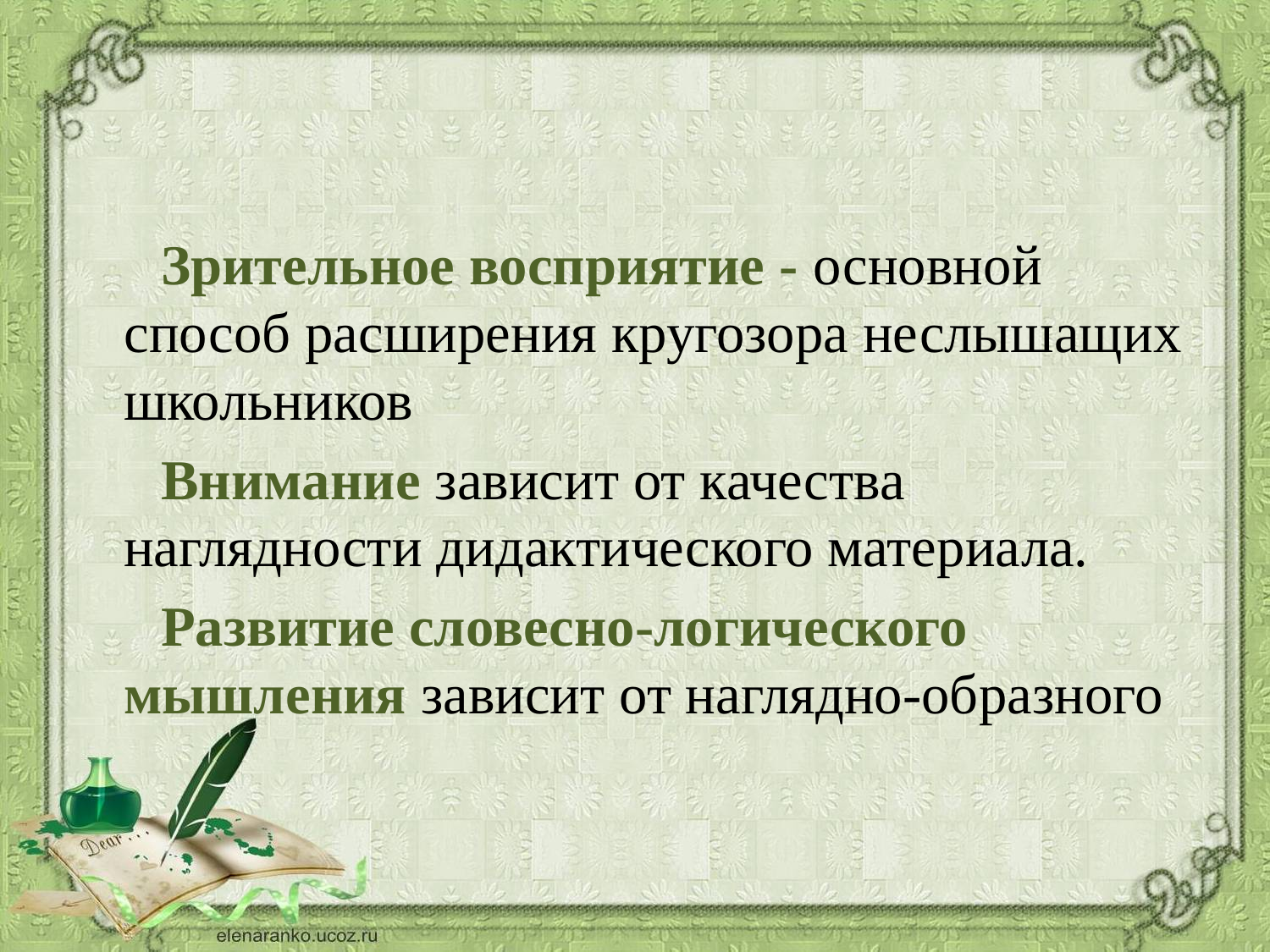

#
      Зрительное восприятие - основной способ расширения кругозора неслышащих школьников
      Внимание зависит от качества наглядности дидактического материала.
      Развитие словесно-логического мышления зависит от наглядно-образного